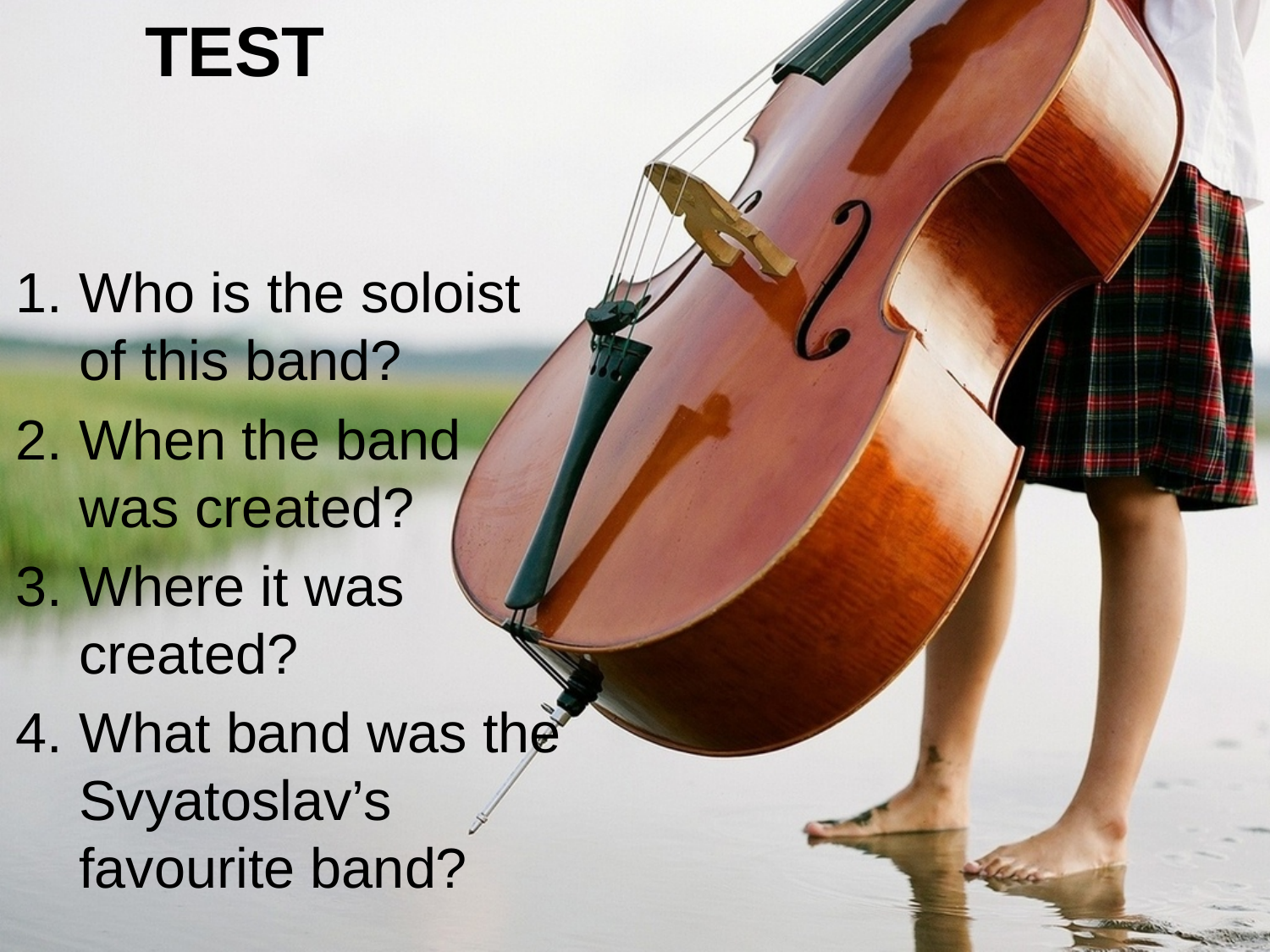

# Test
Who is the soloist of this band?
When the band was created?
Where it was created?
What band was the Svyatoslav’s favourite band?